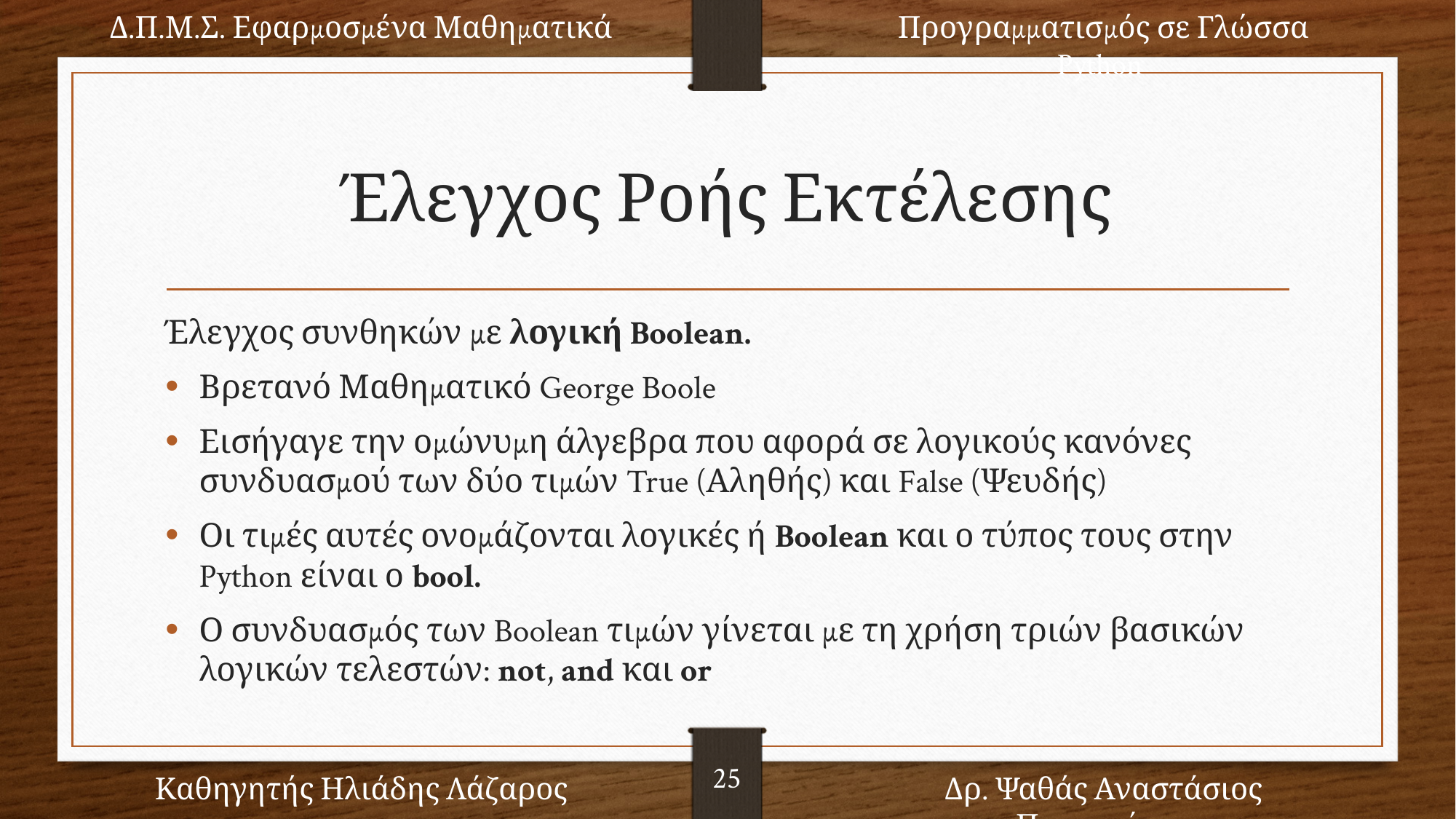

Δ.Π.Μ.Σ. Εφαρμοσμένα Μαθηματικά
Προγραμματισμός σε Γλώσσα Python
25
Καθηγητής Ηλιάδης Λάζαρος
Δρ. Ψαθάς Αναστάσιος Παναγιώτης
# Έλεγχος Ροής Εκτέλεσης
Έλεγχος συνθηκών με λογική Boolean.
Βρετανό Μαθηματικό George Boole
Εισήγαγε την ομώνυμη άλγεβρα που αφορά σε λογικούς κανόνες συνδυασμού των δύο τιμών True (Αληθής) και False (Ψευδής)
Οι τιμές αυτές ονομάζονται λογικές ή Boolean και ο τύπος τους στην Python είναι ο bool.
Ο συνδυασμός των Boolean τιμών γίνεται με τη χρήση τριών βασικών λογικών τελεστών: not, and και or